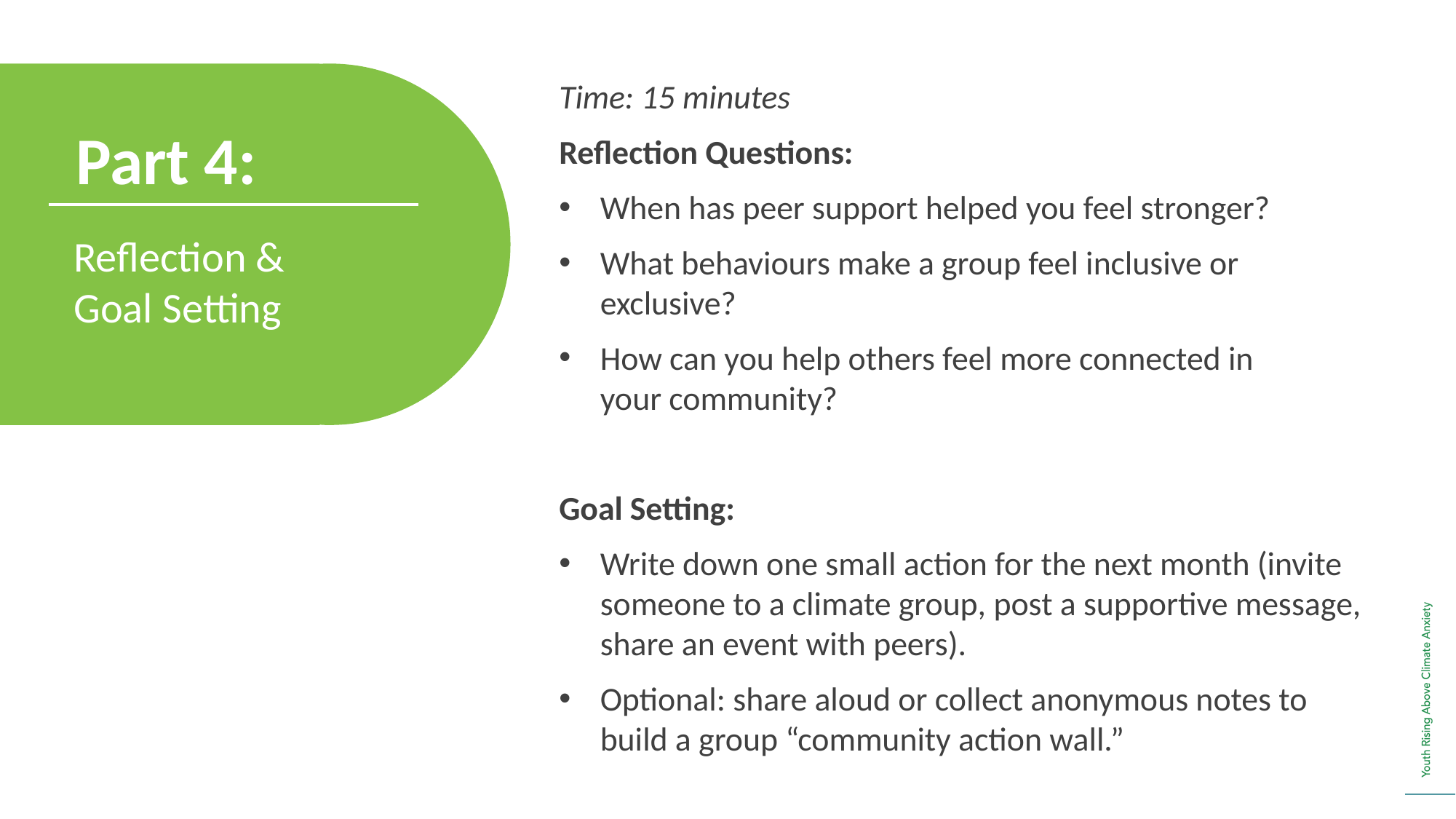

Time: 15 minutes
Reflection Questions:
When has peer support helped you feel stronger?
What behaviours make a group feel inclusive or exclusive?
How can you help others feel more connected in
your community?

Goal Setting:
Write down one small action for the next month (invite someone to a climate group, post a supportive message, share an event with peers).
Optional: share aloud or collect anonymous notes to build a group “community action wall.”
Part 4:
Reflection &
Goal Setting